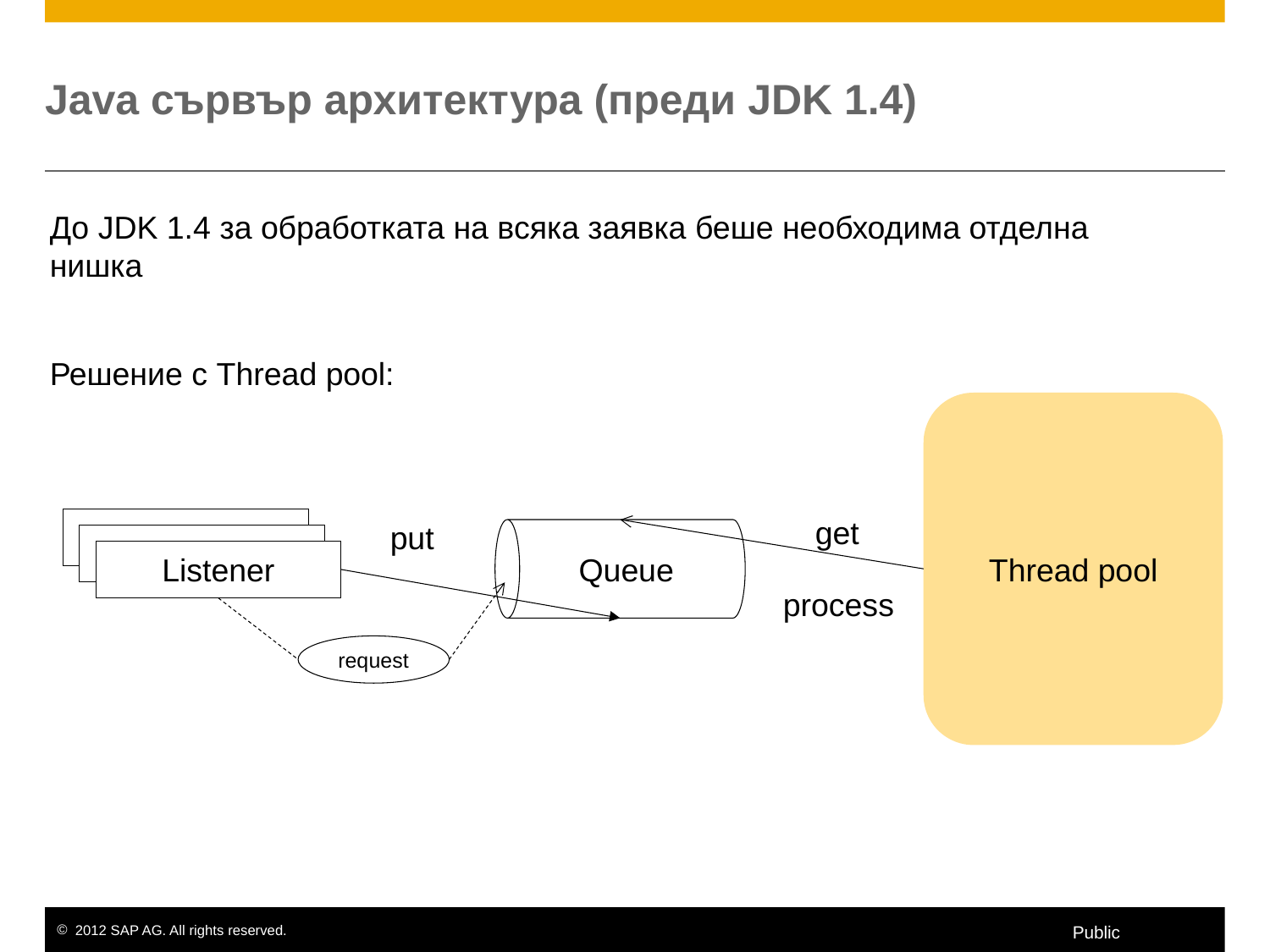

# Java сървър архитектура (преди JDK 1.4)
До JDK 1.4 за обработката на всяка заявка беше необходима отделна нишка

Решение с Тhread pool:

Thread pool
Queue
Listener
Listener
Listener
get
put
process
request